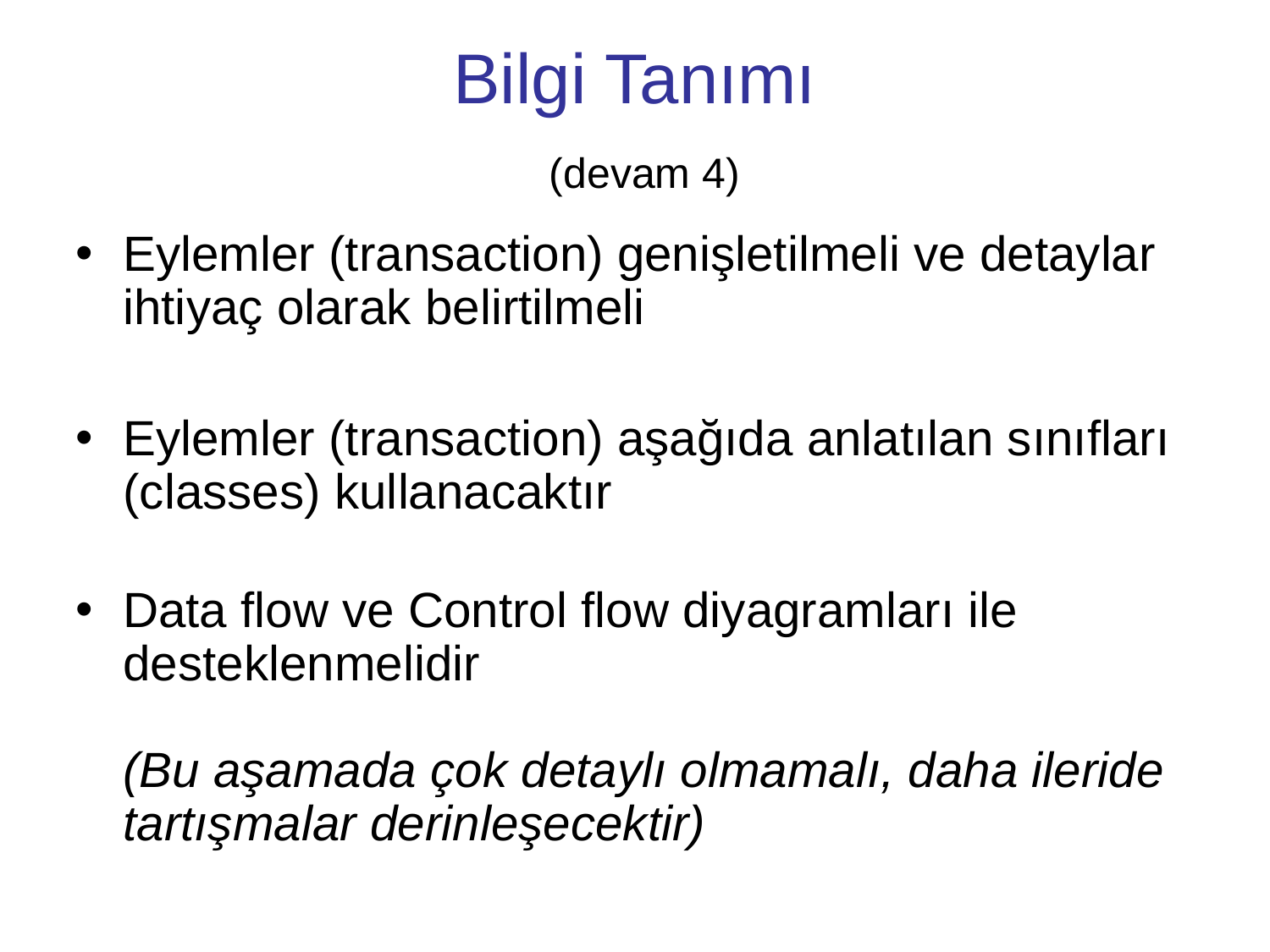

# Bilgi Tanımı (devam 4)
Eylemler (transaction) genişletilmeli ve detaylar ihtiyaç olarak belirtilmeli

Eylemler (transaction) aşağıda anlatılan sınıfları (classes) kullanacaktır
Data flow ve Control flow diyagramları ile desteklenmelidir
(Bu aşamada çok detaylı olmamalı, daha ileride tartışmalar derinleşecektir)